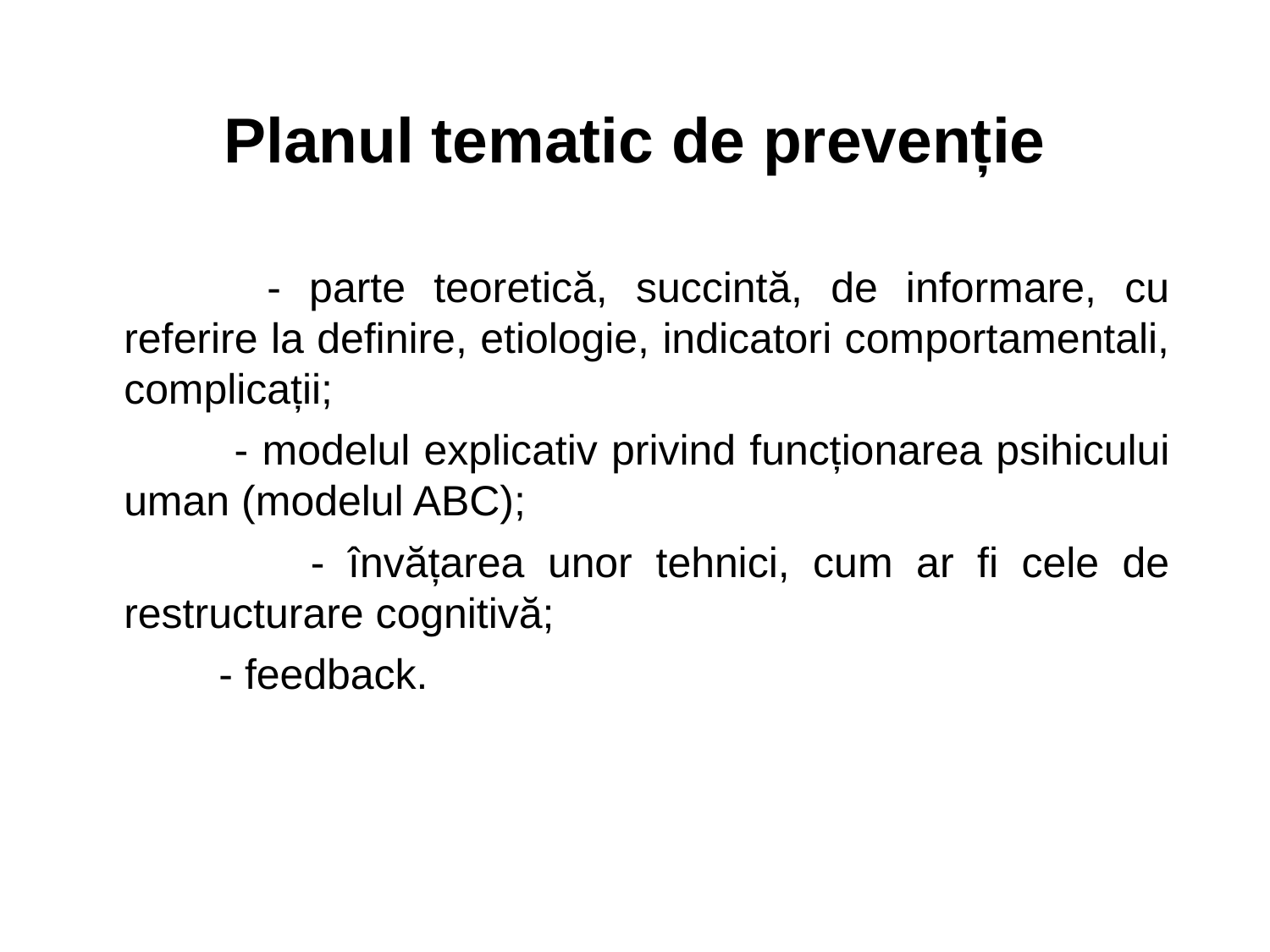

# Planul tematic de prevenție
 	- parte teoretică, succintă, de informare, cu referire la definire, etiologie, indicatori comportamentali, complicații;
        - modelul explicativ privind funcționarea psihicului uman (modelul ABC);
        - învățarea unor tehnici, cum ar fi cele de restructurare cognitivă;
        - feedback.